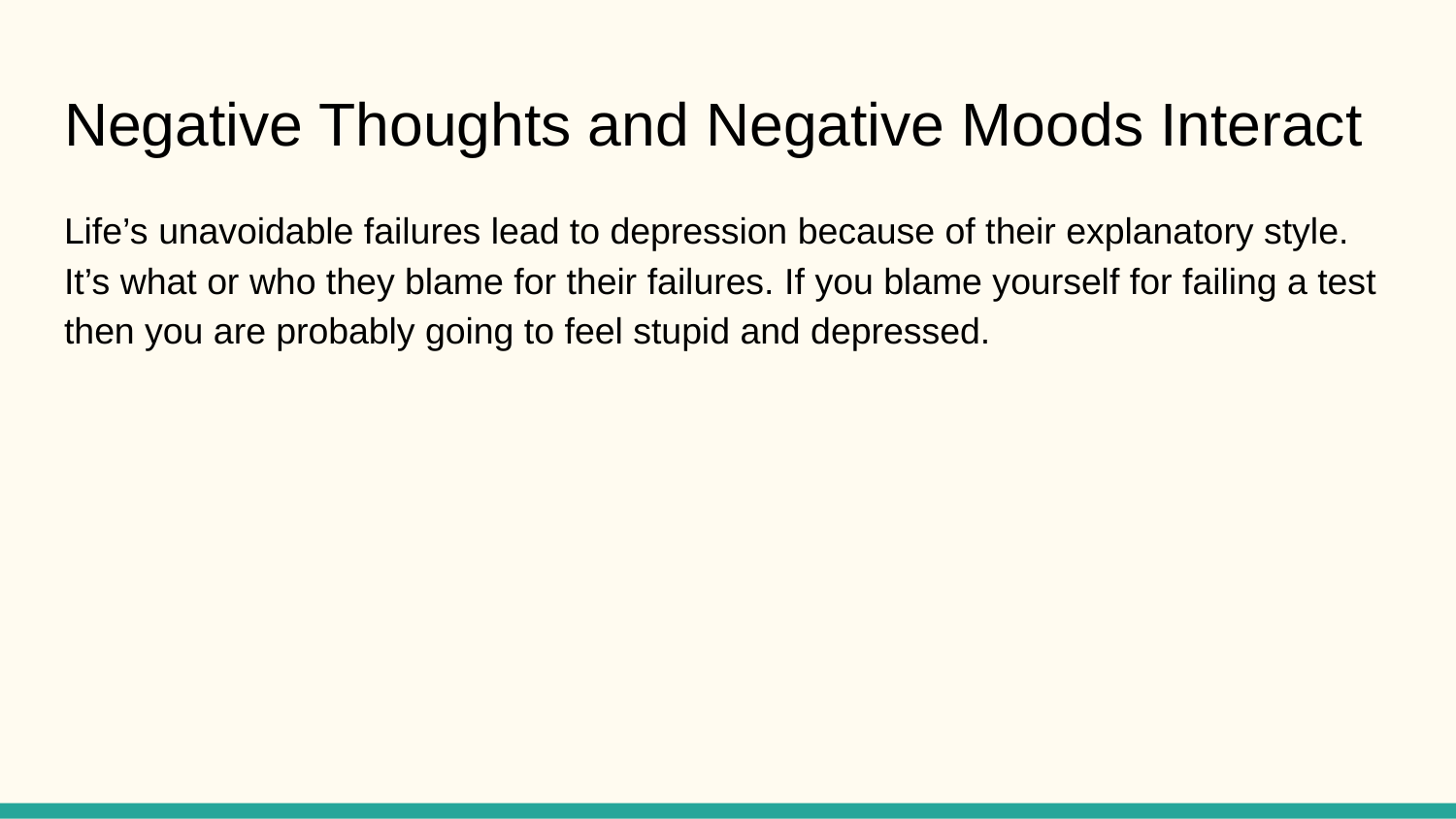

# Negative Thoughts and Negative Moods Interact
Life’s unavoidable failures lead to depression because of their explanatory style. It’s what or who they blame for their failures. If you blame yourself for failing a test then you are probably going to feel stupid and depressed.